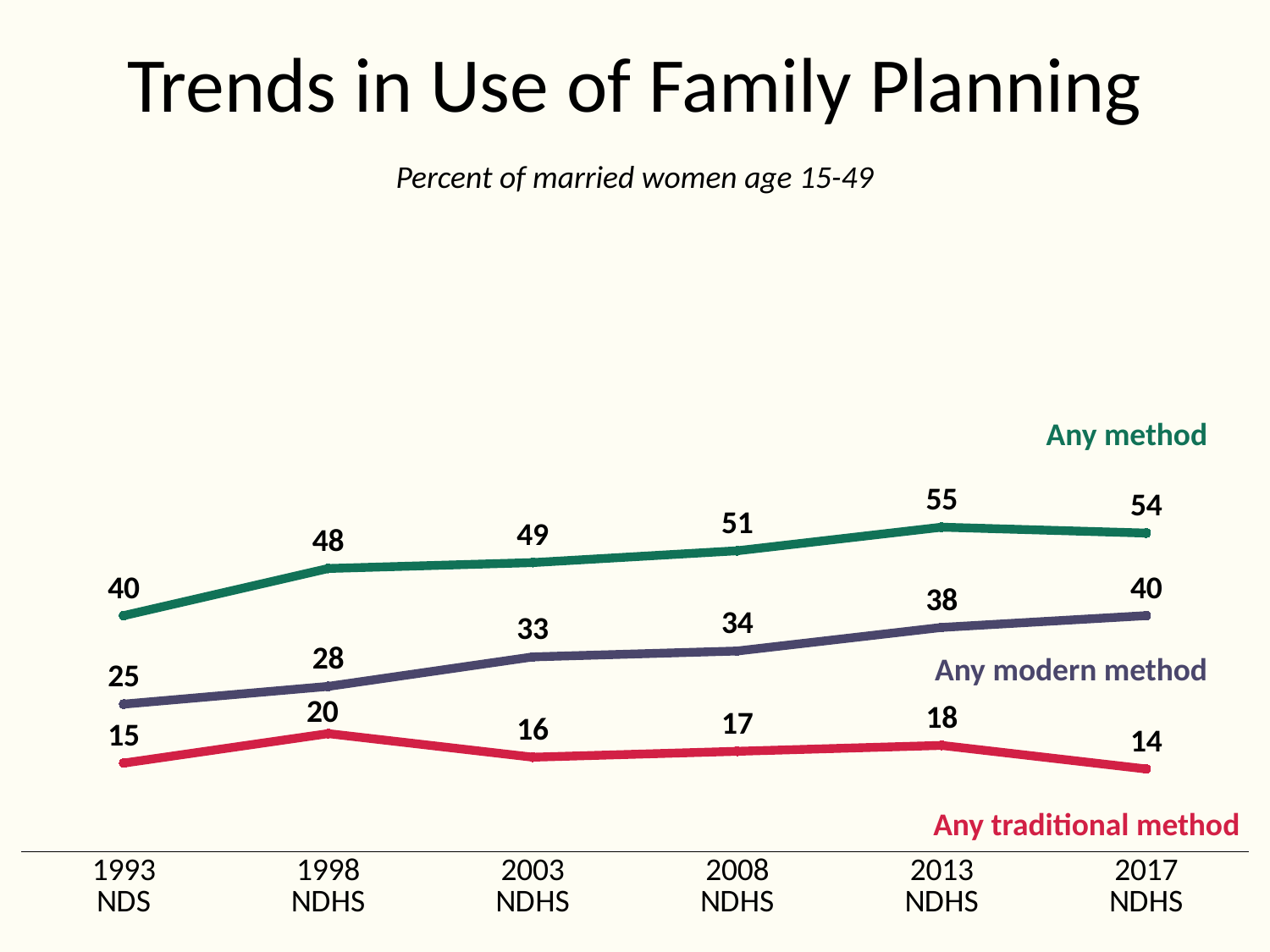

# Trends in Use of Family Planning
Percent of married women age 15-49

### Chart

| Category | Series 1 | Series 2 | Traditional |
|---|---|---|---|
| 1993
NDS | 40.0 | 25.0 | 15.0 |
| 1998
NDHS | 48.0 | 28.0 | 20.0 |
| 2003
NDHS | 49.0 | 33.0 | 16.0 |
| 2008
NDHS | 51.0 | 34.0 | 17.0 |
| 2013
NDHS | 55.0 | 38.0 | 18.0 |
| 2017
NDHS | 54.0 | 40.0 | 14.0 |
Any method
Any modern method
Any traditional method